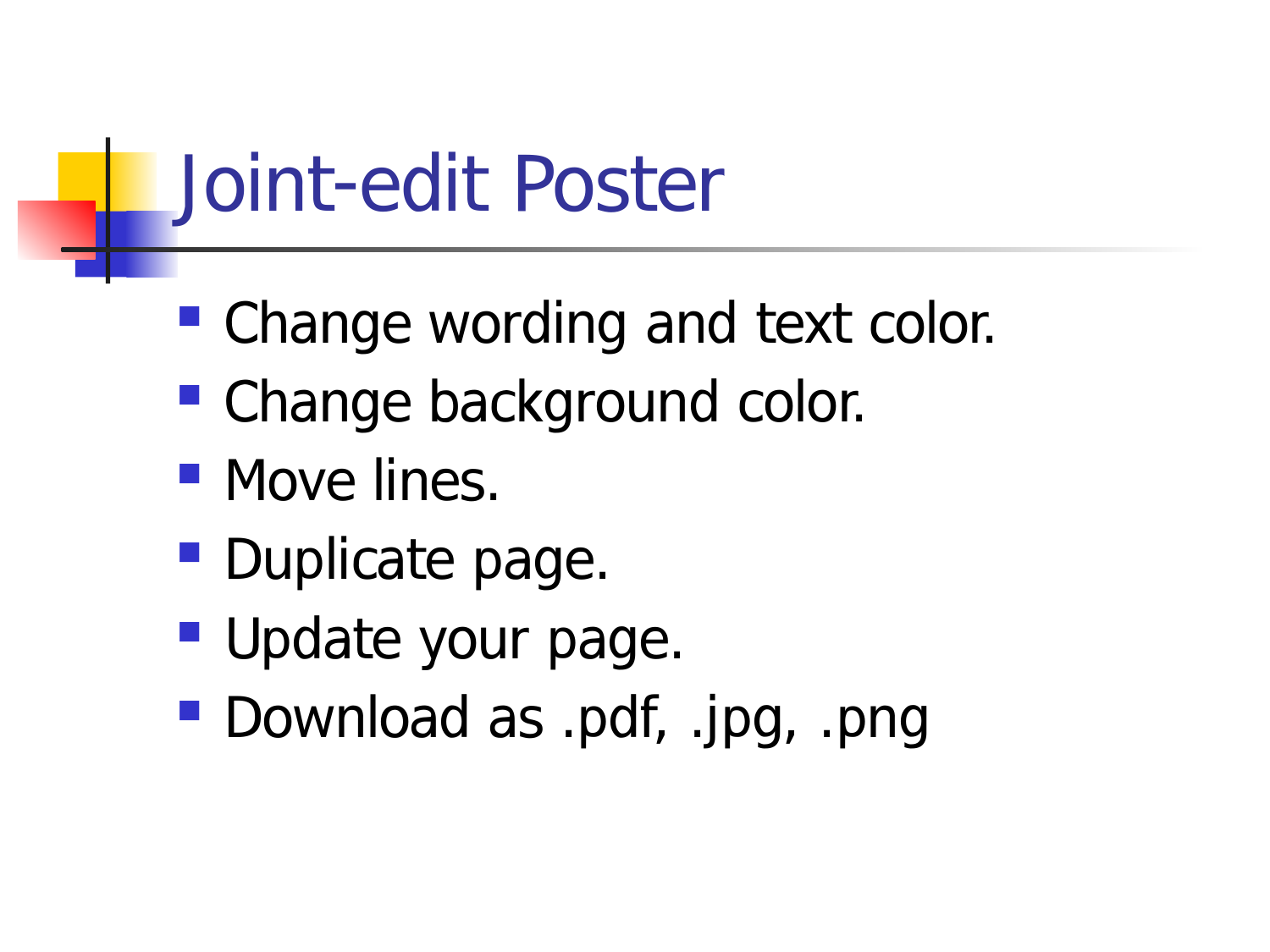

# Joint-edit Poster
Change wording and text color.
Change background color.
Move lines.
Duplicate page.
Update your page.
Download as .pdf, .jpg, .png